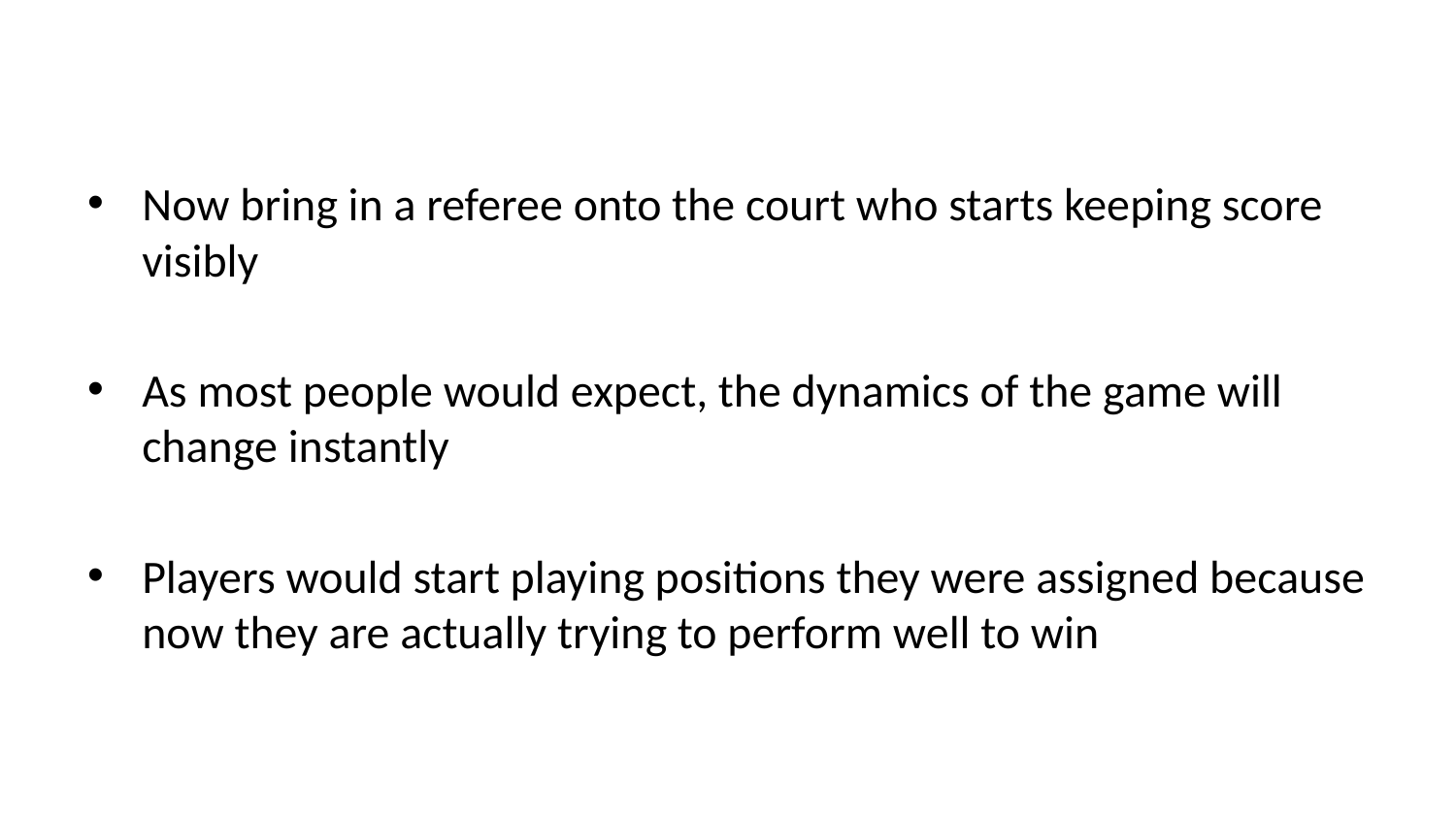

Now bring in a referee onto the court who starts keeping score visibly

As most people would expect, the dynamics of the game will change instantly

Players would start playing positions they were assigned because now they are actually trying to perform well to win